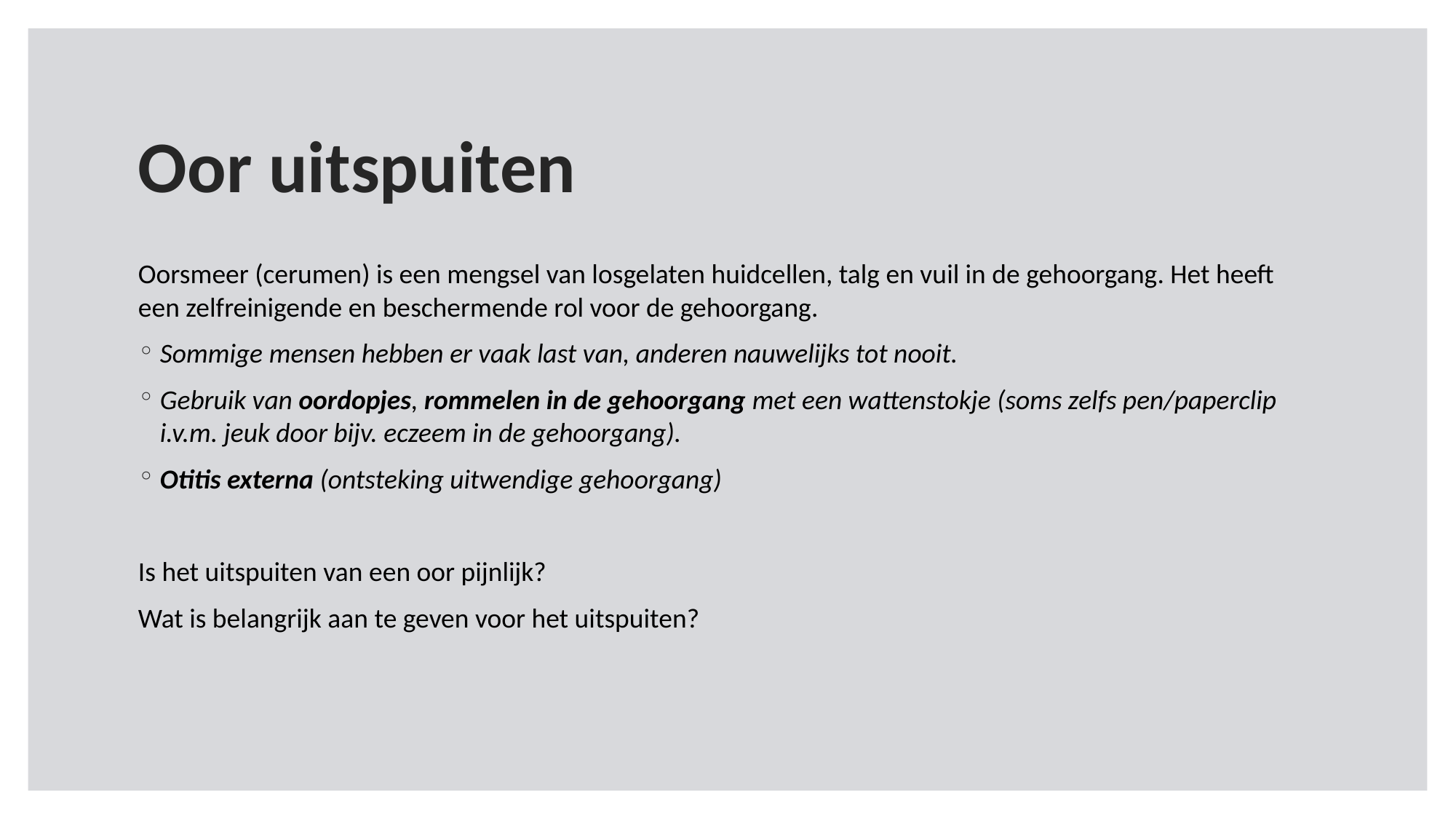

# Oor uitspuiten
Oorsmeer (cerumen) is een mengsel van losgelaten huidcellen, talg en vuil in de gehoorgang. Het heeft een zelfreinigende en beschermende rol voor de gehoorgang.
Sommige mensen hebben er vaak last van, anderen nauwelijks tot nooit.
Gebruik van oordopjes, rommelen in de gehoorgang met een wattenstokje (soms zelfs pen/paperclip i.v.m. jeuk door bijv. eczeem in de gehoorgang).
Otitis externa (ontsteking uitwendige gehoorgang)

Is het uitspuiten van een oor pijnlijk?
Wat is belangrijk aan te geven voor het uitspuiten?